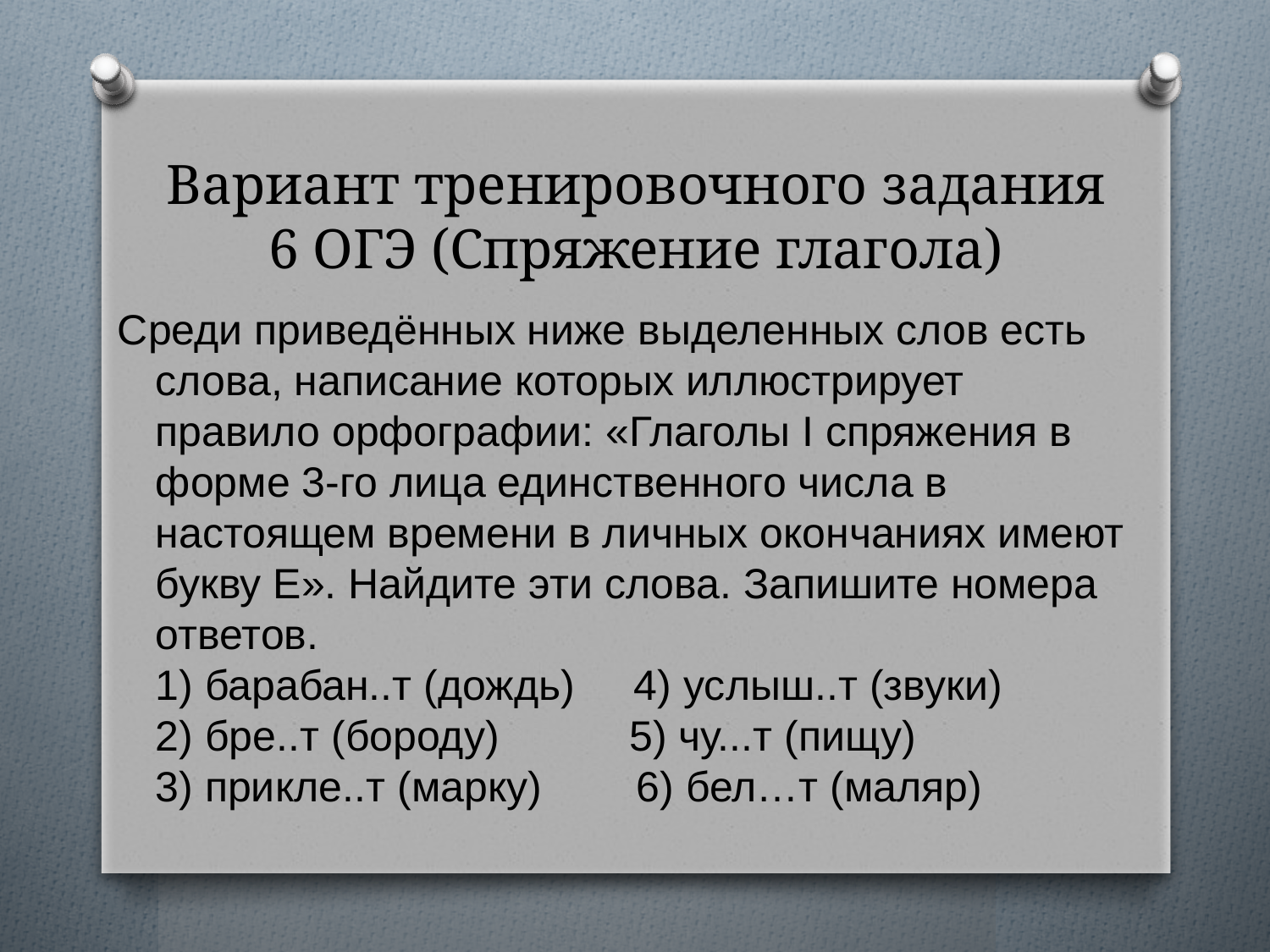

# Вариант тренировочного задания 6 ОГЭ (Спряжение глагола)
Среди приведённых ниже выделенных слов есть слова, написание которых иллюстрирует
правило орфографии: «Глаголы I спряжения в форме 3-го лица единственного числа в
настоящем времени в личных окончаниях имеют букву Е». Найдите эти слова. Запишите номера ответов.
1) барабан..т (дождь)     4) услыш..т (звуки)
2) бре..т (бороду)           5) чу...т (пищу)
3) прикле..т (марку)        6) бел…т (маляр)